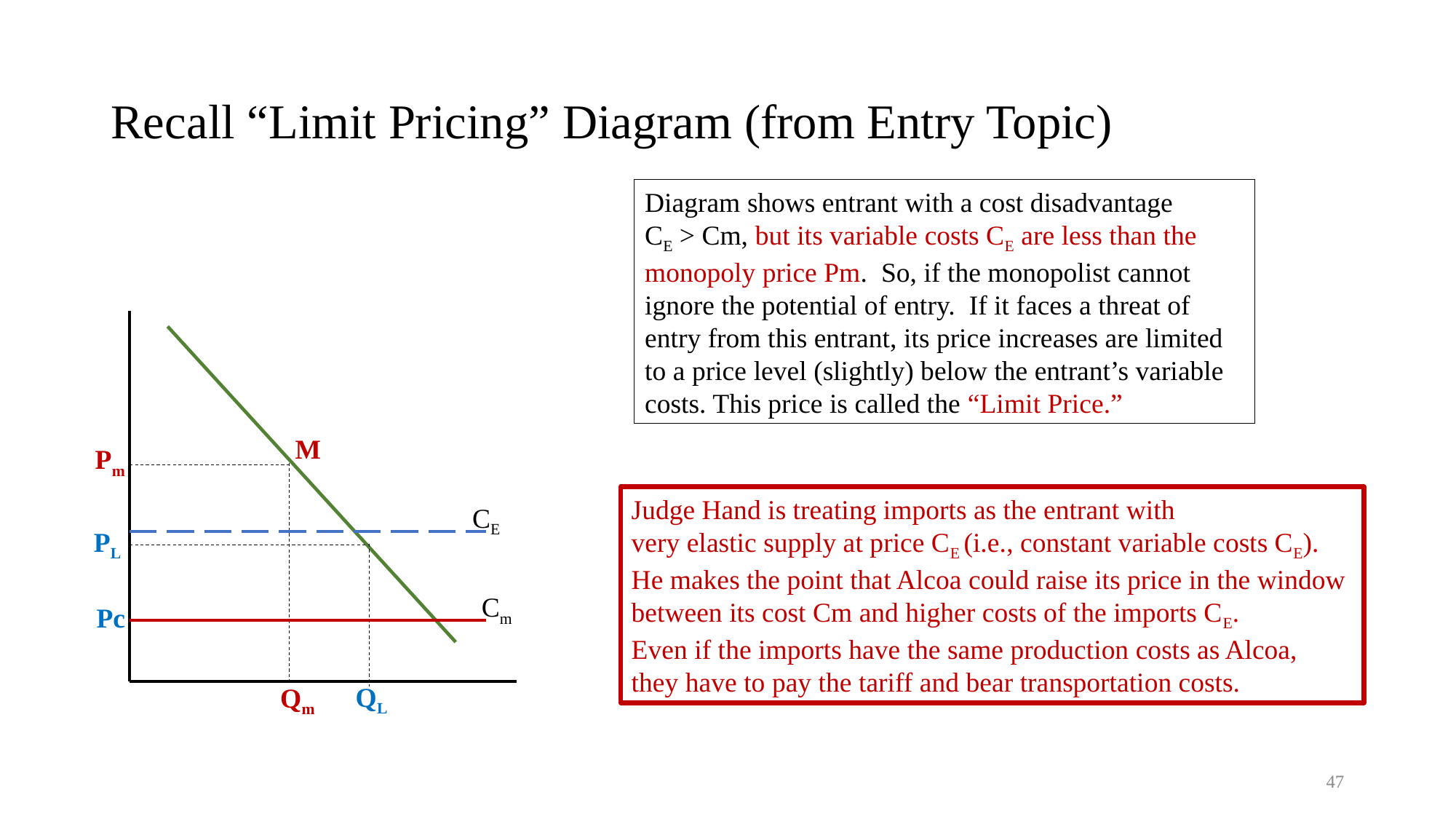

# Recall “Limit Pricing” Diagram (from Entry Topic)
Diagram shows entrant with a cost disadvantage
CE > Cm, but its variable costs CE are less than the monopoly price Pm.  So, if the monopolist cannot ignore the potential of entry.  If it faces a threat of entry from this entrant, its price increases are limited to a price level (slightly) below the entrant’s variable costs. This price is called the “Limit Price.”

M
Pm
CE
PL
Cm
QL
Qm
Judge Hand is treating imports as the entrant with
very elastic supply at price CE (i.e., constant variable costs CE).
He makes the point that Alcoa could raise its price in the window
between its cost Cm and higher costs of the imports CE.
Even if the imports have the same production costs as Alcoa,
they have to pay the tariff and bear transportation costs.
Pc
47